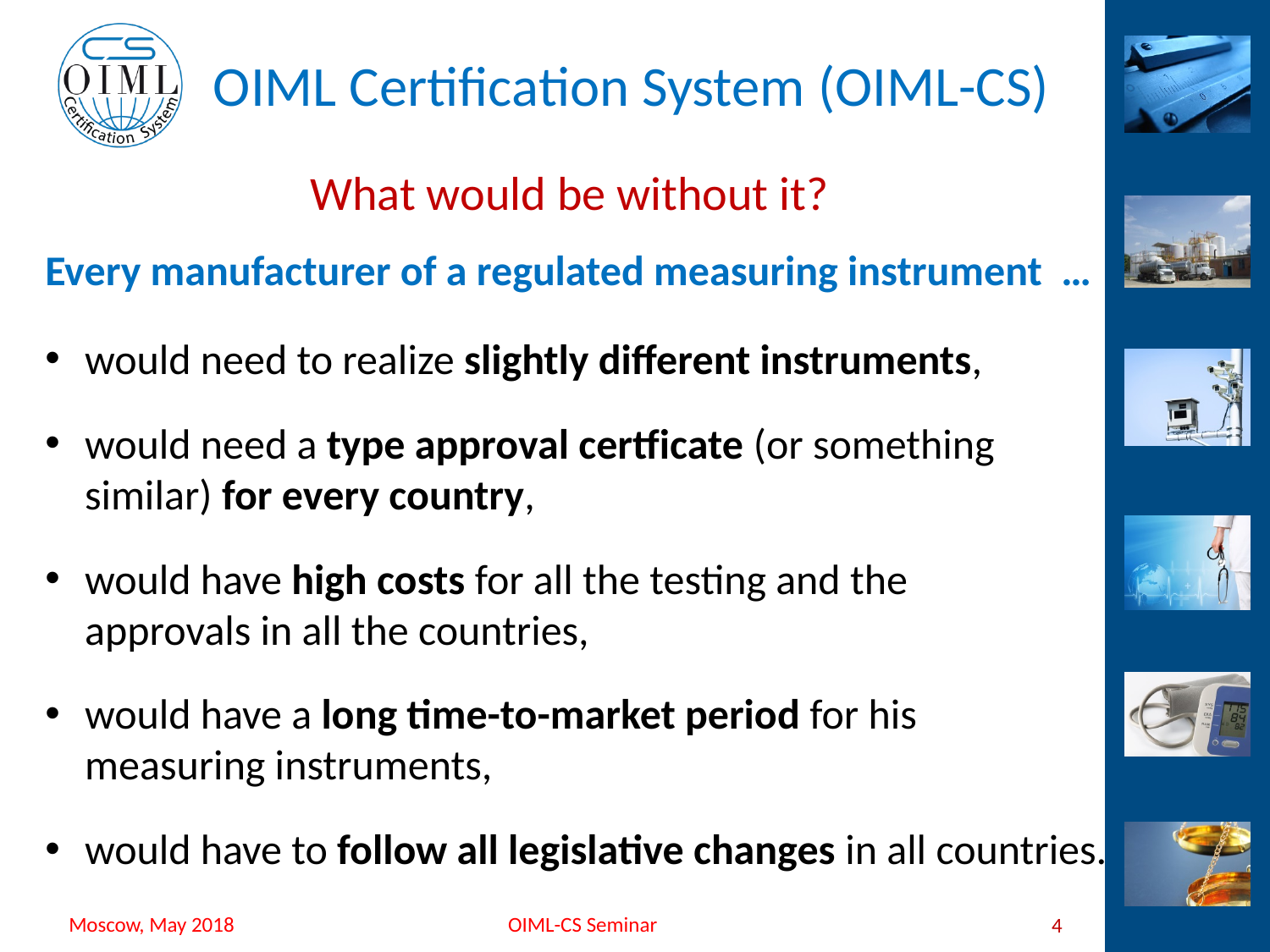

# What would be without it?
Every manufacturer of a regulated measuring instrument  …

would need to realize slightly different instruments,

would need a type approval certficate (or something
similar) for every country,
would have high costs for all the testing and the
approvals in all the countries,

would have a long time-to-market period for his
measuring instruments,

would have to follow all legislative changes in all countries.

4